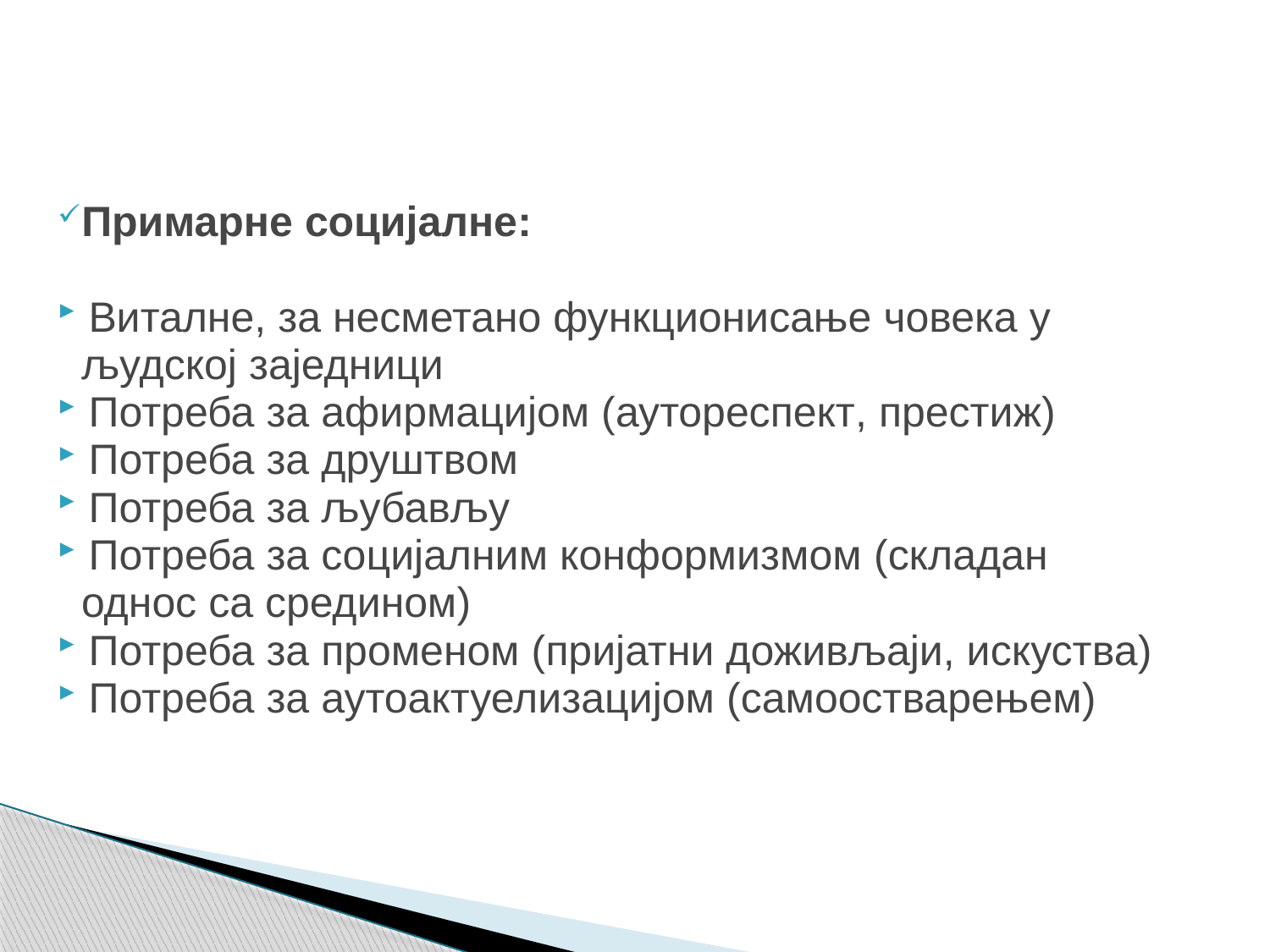

Примарне социјалне:

 Виталне, за несметано функционисање човека у
  људској заједници
 Потреба за афирмацијом (аутореспект, престиж)
 Потреба за друштвом
 Потреба за љубављу
 Потреба за социјалним конформизмом (складан
  однос са средином)
 Потреба за променом (пријатни доживљаји, искуства)
 Потреба за аутоактуелизацијом (самоостварењем)